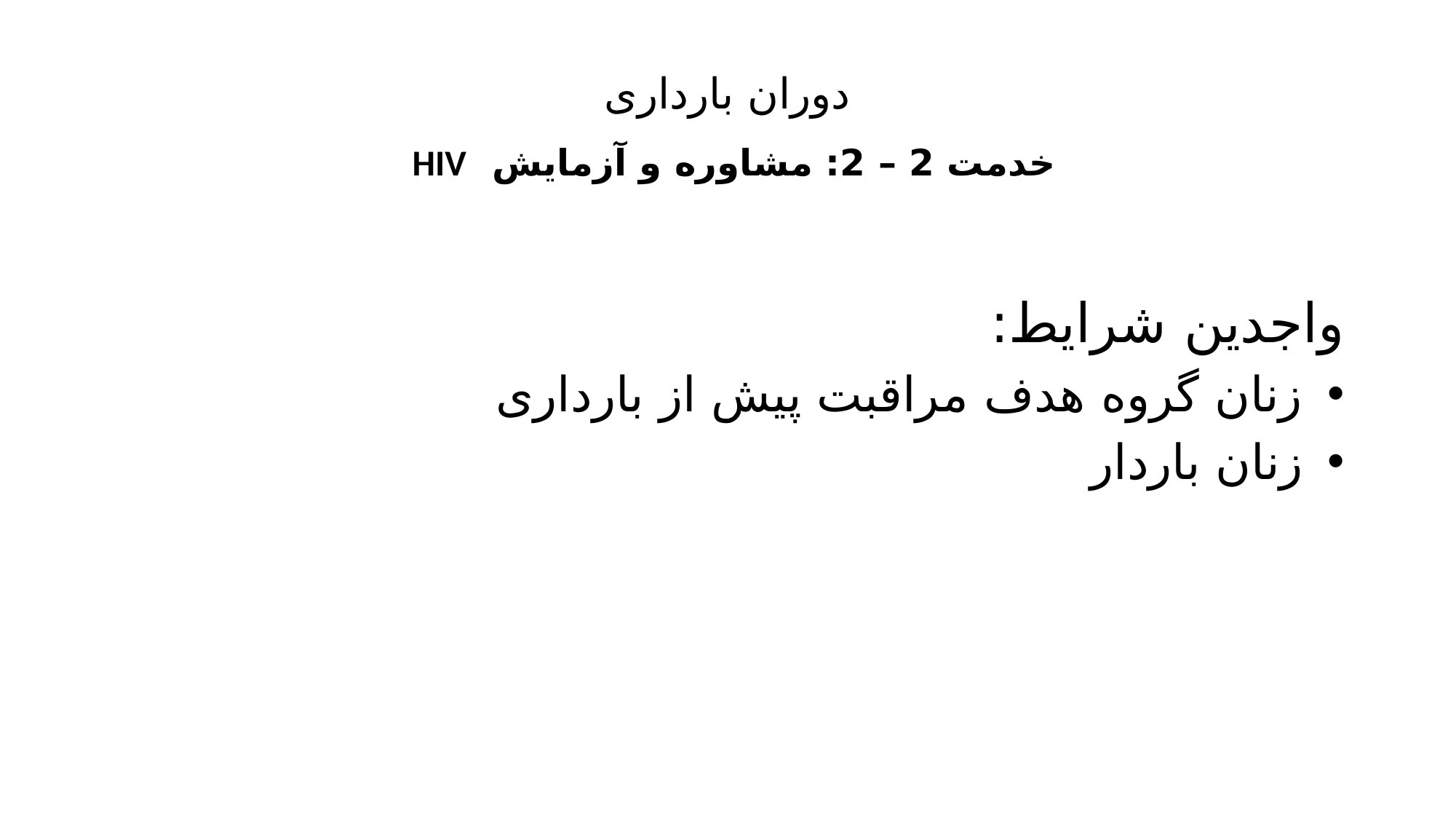

# دوران بارداری خدمت 2 – 2: مشاوره و آزمایش  HIV
واجدین شرایط:
زنان گروه هدف مراقبت پیش از بارداری
زنان باردار